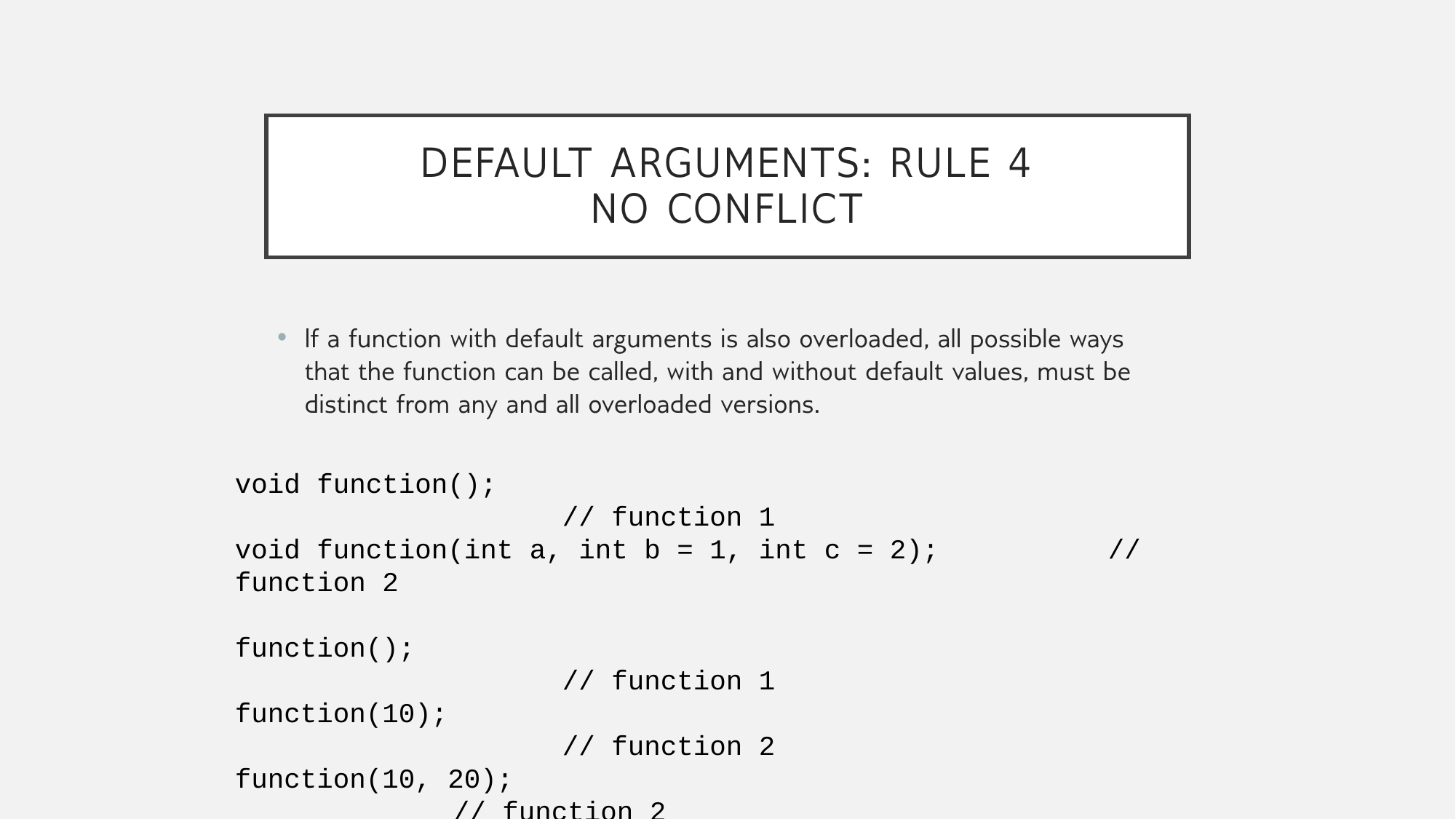

# Default Arguments: Rule 4 No Conflict
If a function with default arguments is also overloaded, all possible ways that the function can be called, with and without default values, must be distinct from any and all overloaded versions.
void function();										// function 1
void function(int a, int b = 1, int c = 2);		// function 2

function();											// function 1
function(10);											// function 2
function(10, 20);									// function 2
function(10, 20, 30);								// function 2